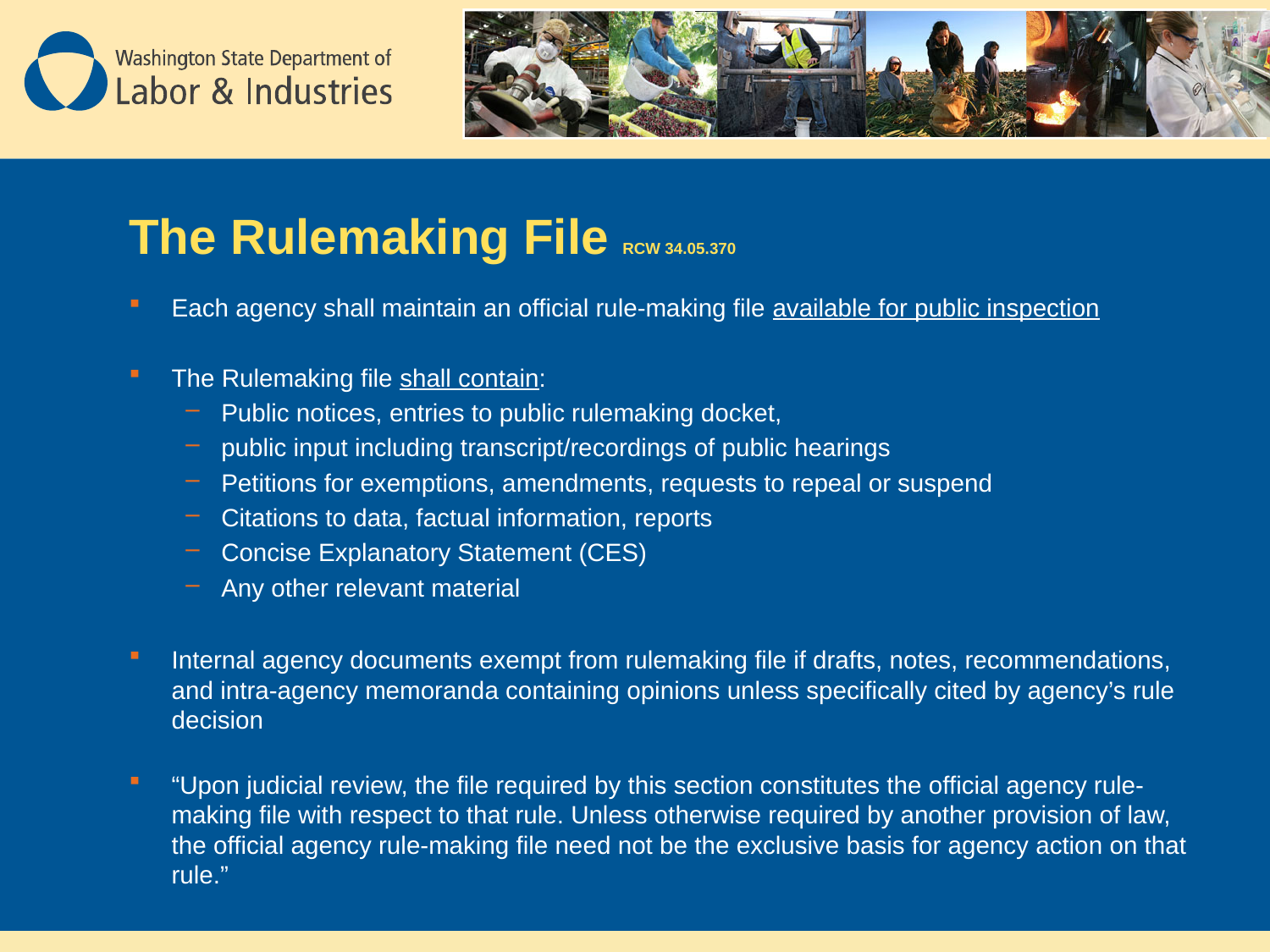

# The Rulemaking File RCW 34.05.370
Each agency shall maintain an official rule-making file available for public inspection

The Rulemaking file shall contain:
Public notices, entries to public rulemaking docket,
public input including transcript/recordings of public hearings
Petitions for exemptions, amendments, requests to repeal or suspend
Citations to data, factual information, reports
Concise Explanatory Statement (CES)
Any other relevant material

Internal agency documents exempt from rulemaking file if drafts, notes, recommendations, and intra-agency memoranda containing opinions unless specifically cited by agency’s rule decision
“Upon judicial review, the file required by this section constitutes the official agency rule-making file with respect to that rule. Unless otherwise required by another provision of law, the official agency rule-making file need not be the exclusive basis for agency action on that rule.”